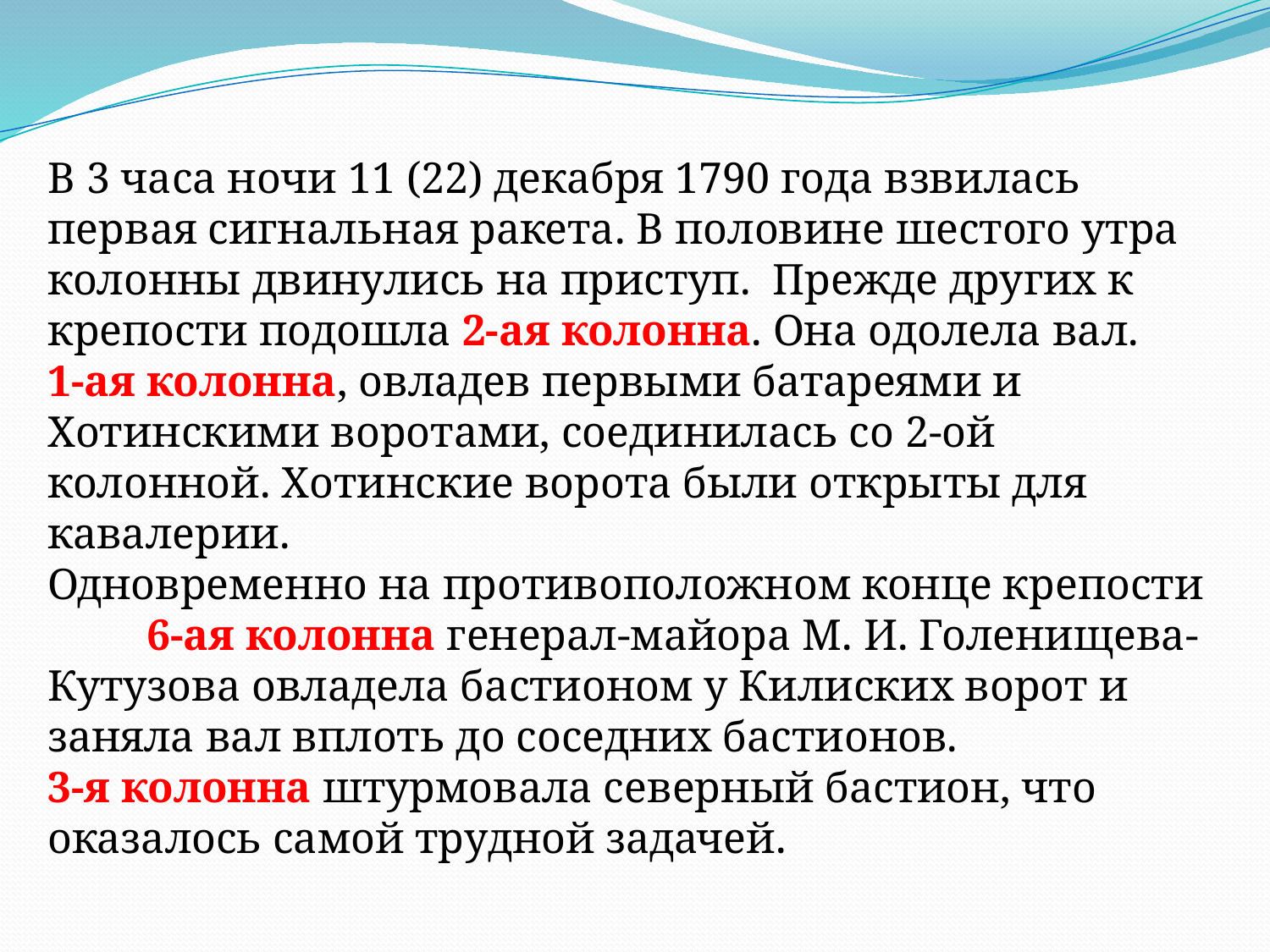

В 3 часа ночи 11 (22) декабря 1790 года взвилась первая сигнальная ракета. В половине шестого утра колонны двинулись на приступ.  Прежде других к крепости подошла 2-ая колонна. Она одолела вал.
1-ая колонна, овладев первыми батареями и Хотинскими воротами, соединилась со 2-ой колонной. Хотинские ворота были открыты для кавалерии.
Одновременно на противоположном конце крепости            6-ая колонна генерал-майора М. И. Голенищева-Кутузова овладела бастионом у Килиских ворот и заняла вал вплоть до соседних бастионов.
3-я колонна штурмовала северный бастион, что оказалось самой трудной задачей.